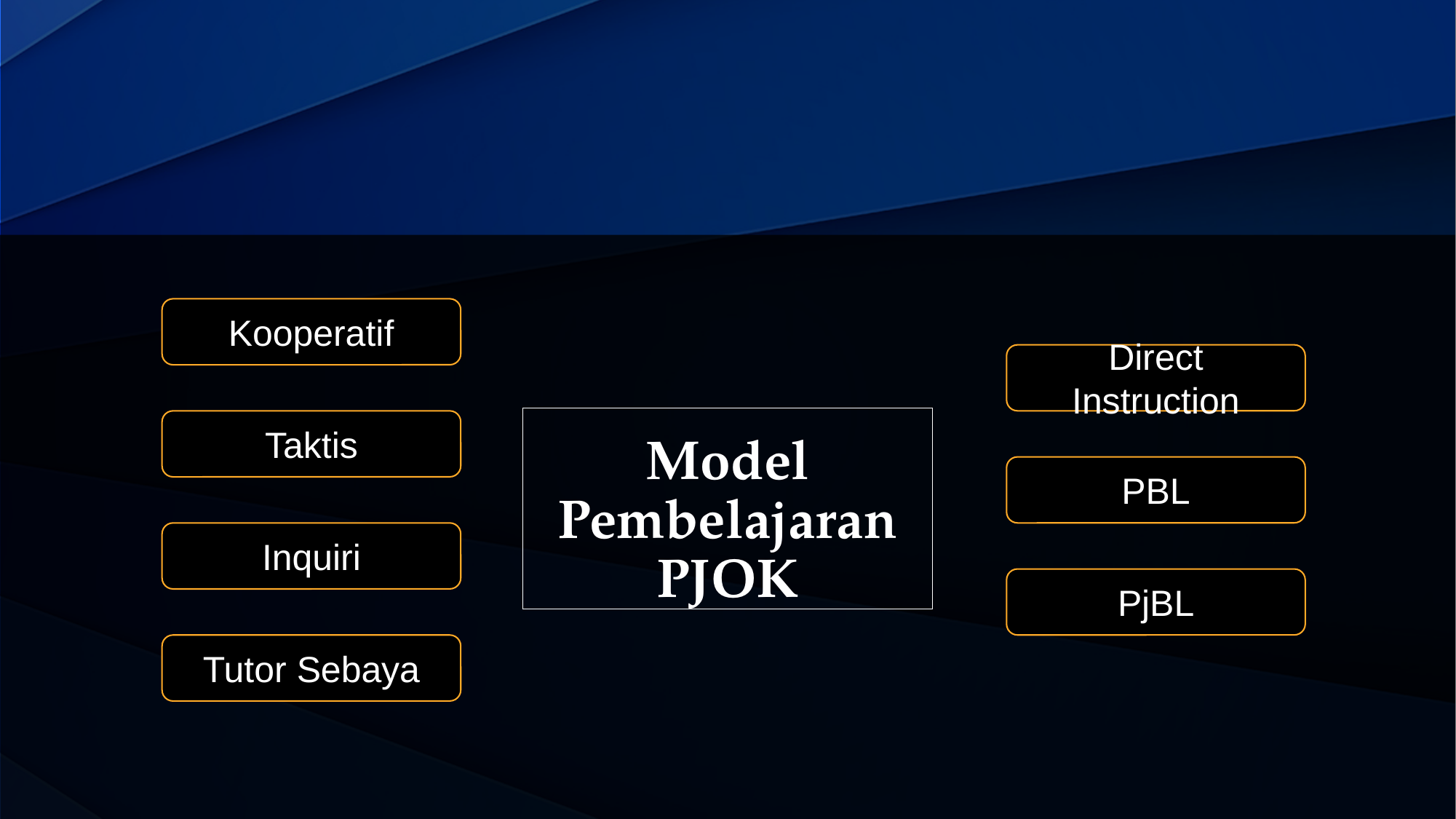

Kooperatif
Direct Instruction
# Model Pembelajaran PJOK
Taktis
PBL
Inquiri
PjBL
Tutor Sebaya